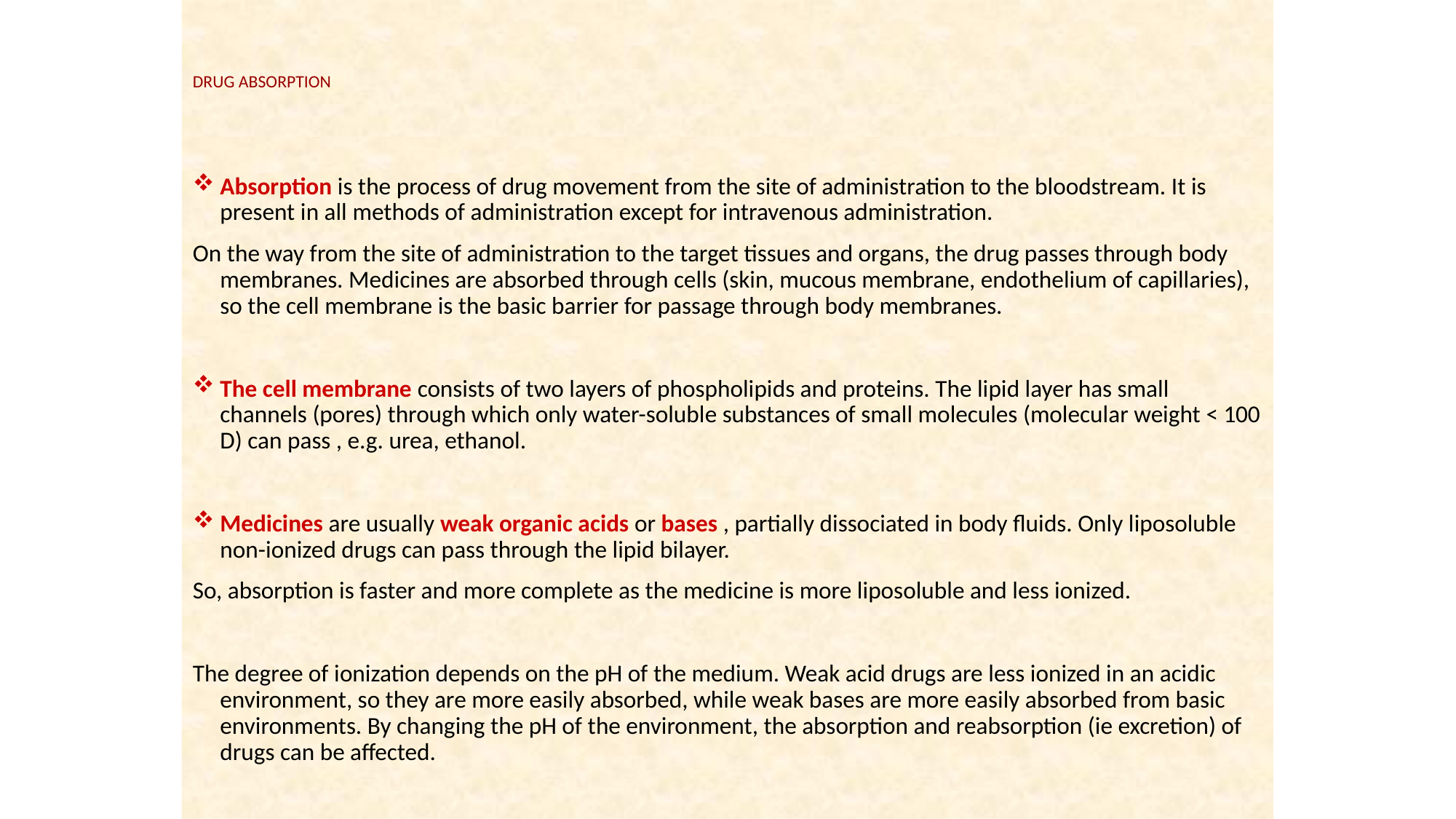

# DRUG ABSORPTION

Absorption is the process of drug movement from the site of administration to the bloodstream. It is present in all methods of administration except for intravenous administration.
On the way from the site of administration to the target tissues and organs, the drug passes through body membranes. Medicines are absorbed through cells (skin, mucous membrane, endothelium of capillaries), so the cell membrane is the basic barrier for passage through body membranes.

The cell membrane consists of two layers of phospholipids and proteins. The lipid layer has small channels (pores) through which only water-soluble substances of small molecules (molecular weight < 100 D) can pass , e.g. urea, ethanol.

Medicines are usually weak organic acids or bases , partially dissociated in body fluids. Only liposoluble non-ionized drugs can pass through the lipid bilayer.
So, absorption is faster and more complete as the medicine is more liposoluble and less ionized.

The degree of ionization depends on the pH of the medium. Weak acid drugs are less ionized in an acidic environment, so they are more easily absorbed, while weak bases are more easily absorbed from basic environments. By changing the pH of the environment, the absorption and reabsorption (ie excretion) of drugs can be affected.